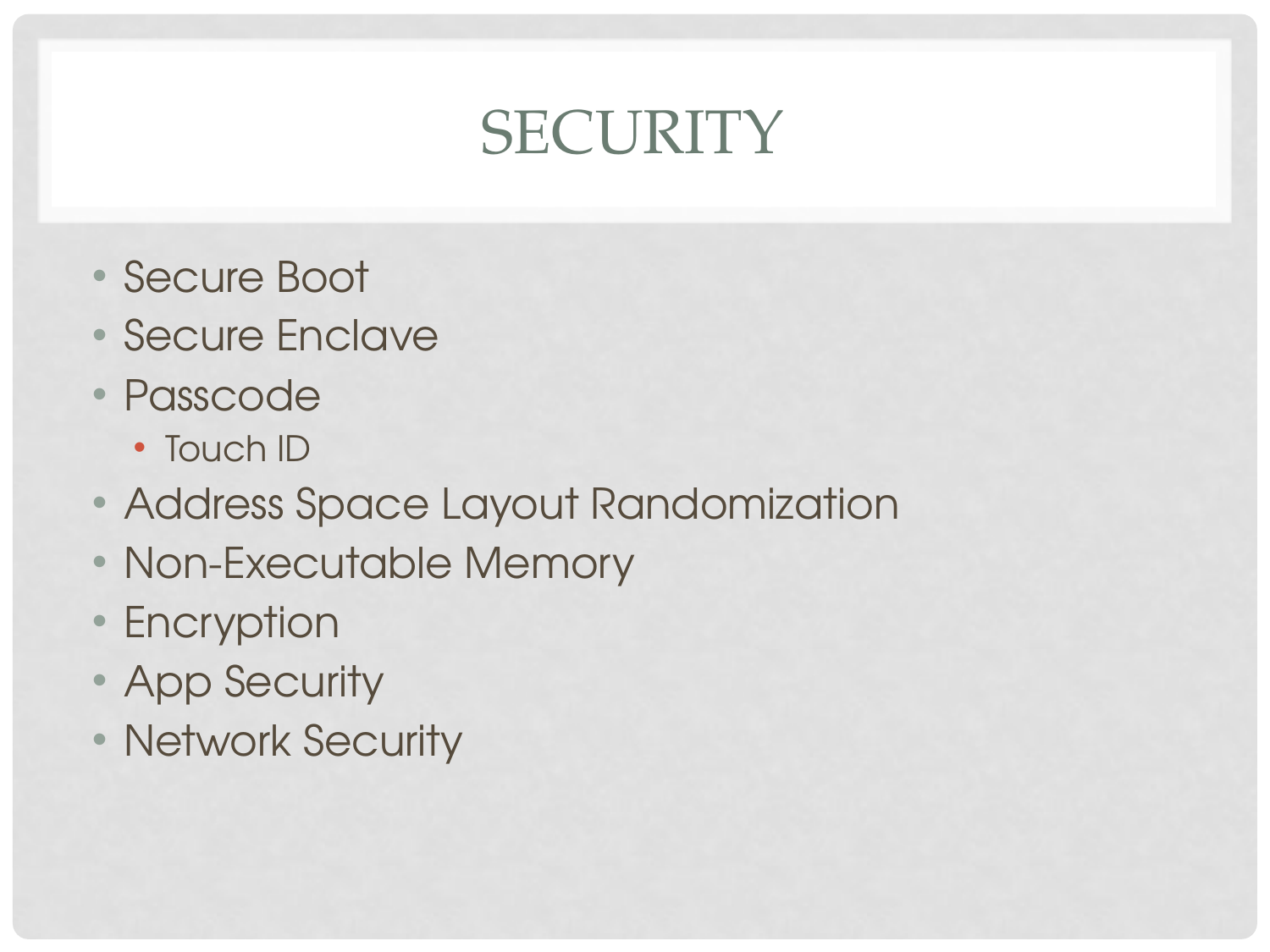

# Security
Secure Boot
Secure Enclave
Passcode
Touch ID
Address Space Layout Randomization
Non-Executable Memory
Encryption
App Security
Network Security